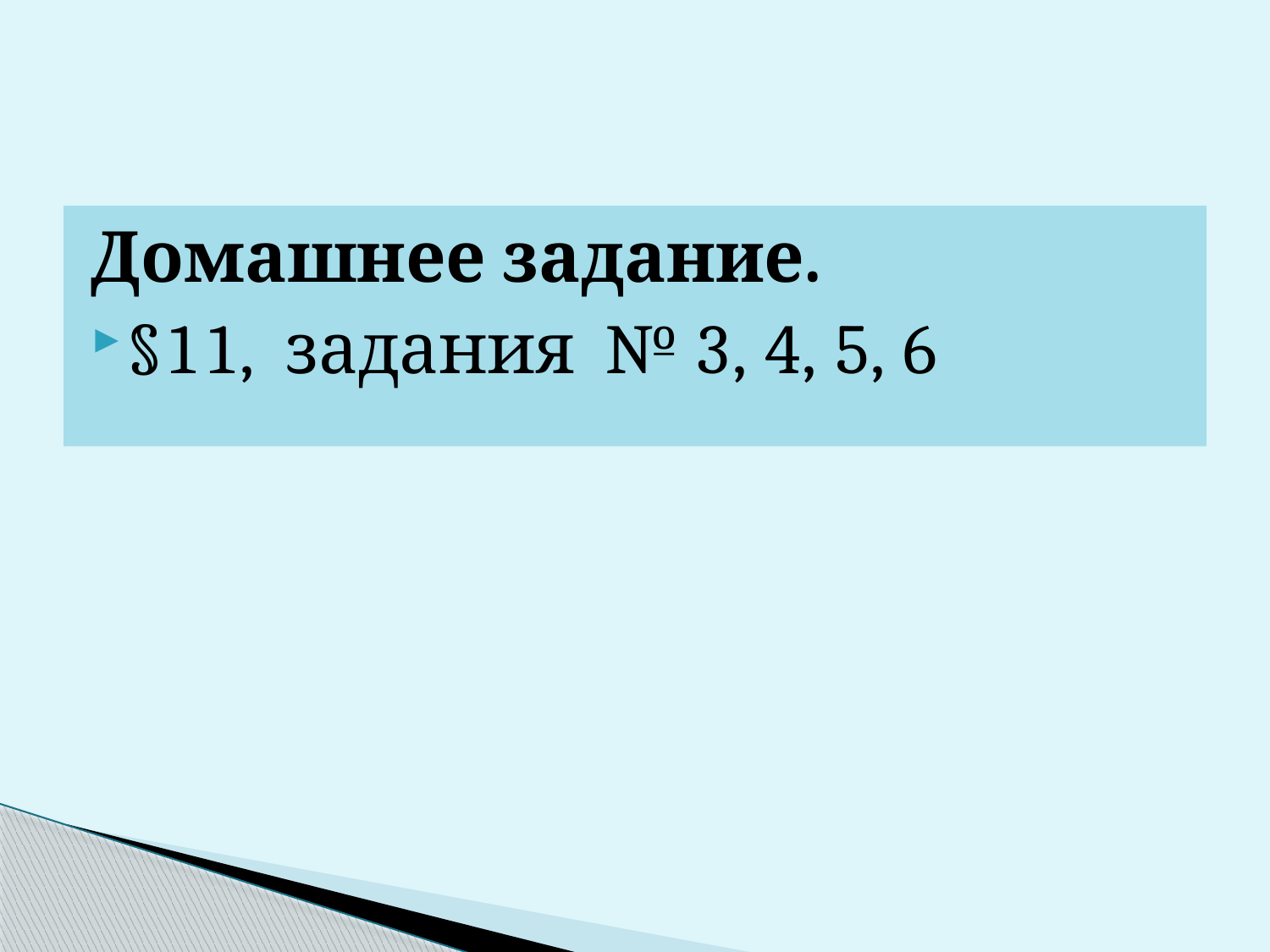

Домашнее задание.
§11,  задания  № 3, 4, 5, 6